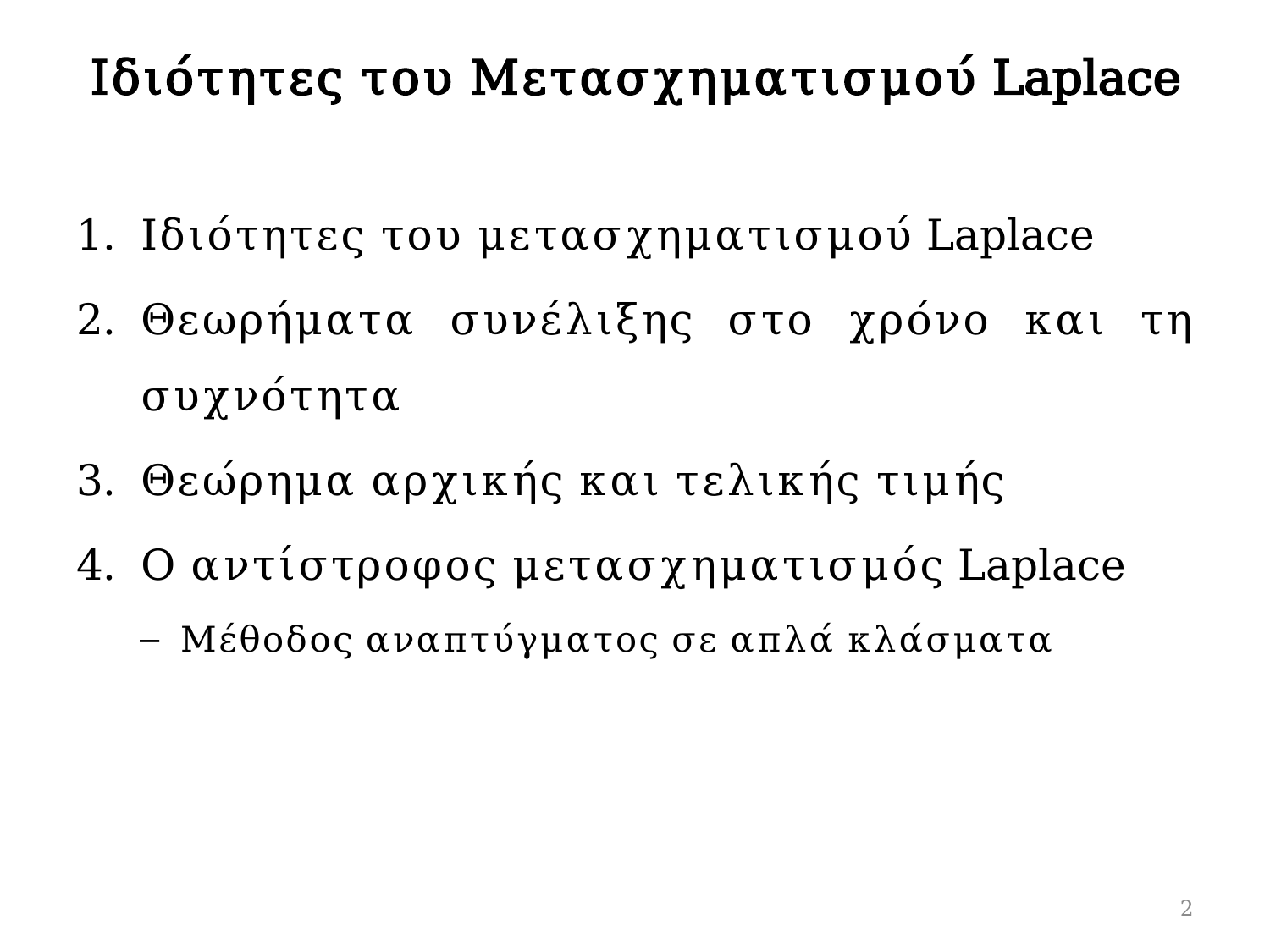

# Ιδιότητες του Μετασχηματισμού Laplace
Ιδιότητες του μετασχηματισμού Laplace
Θεωρήματα συνέλιξης στο χρόνο και τη συχνότητα
Θεώρημα αρχικής και τελικής τιμής
Ο αντίστροφος μετασχηματισμός Laplace
Μέθοδος αναπτύγματος σε απλά κλάσματα

2